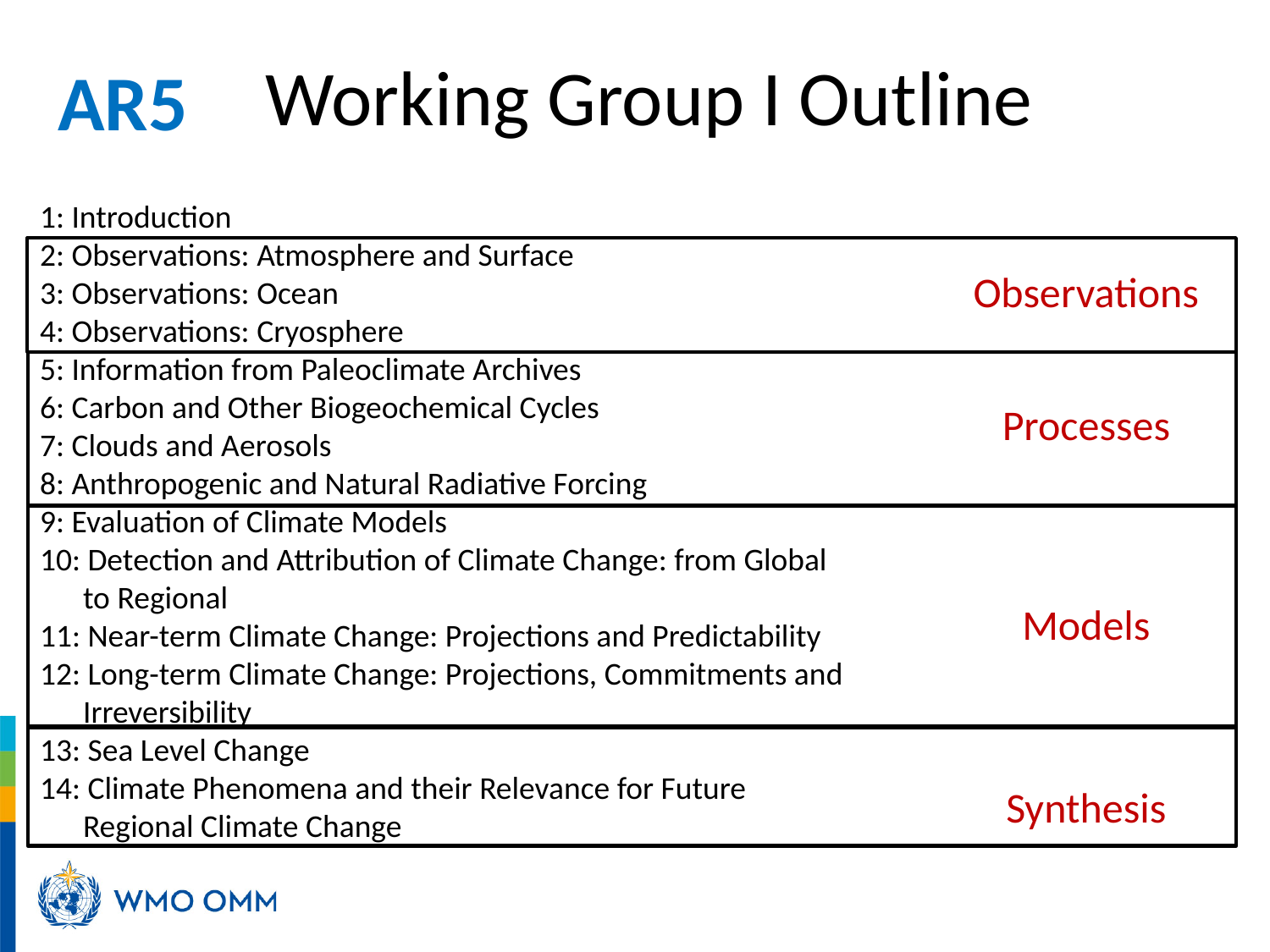

Working Group I Outline
AR5

1: Introduction
2: Observations: Atmosphere and Surface
3: Observations: Ocean
4: Observations: Cryosphere
5: Information from Paleoclimate Archives
6: Carbon and Other Biogeochemical Cycles
7: Clouds and Aerosols
8: Anthropogenic and Natural Radiative Forcing
9: Evaluation of Climate Models
10: Detection and Attribution of Climate Change: from Global
      to Regional
11: Near-term Climate Change: Projections and Predictability
12: Long-term Climate Change: Projections, Commitments and
      Irreversibility
13: Sea Level Change
14: Climate Phenomena and their Relevance for Future
      Regional Climate Change

Observations

Processes
Models

Synthesis